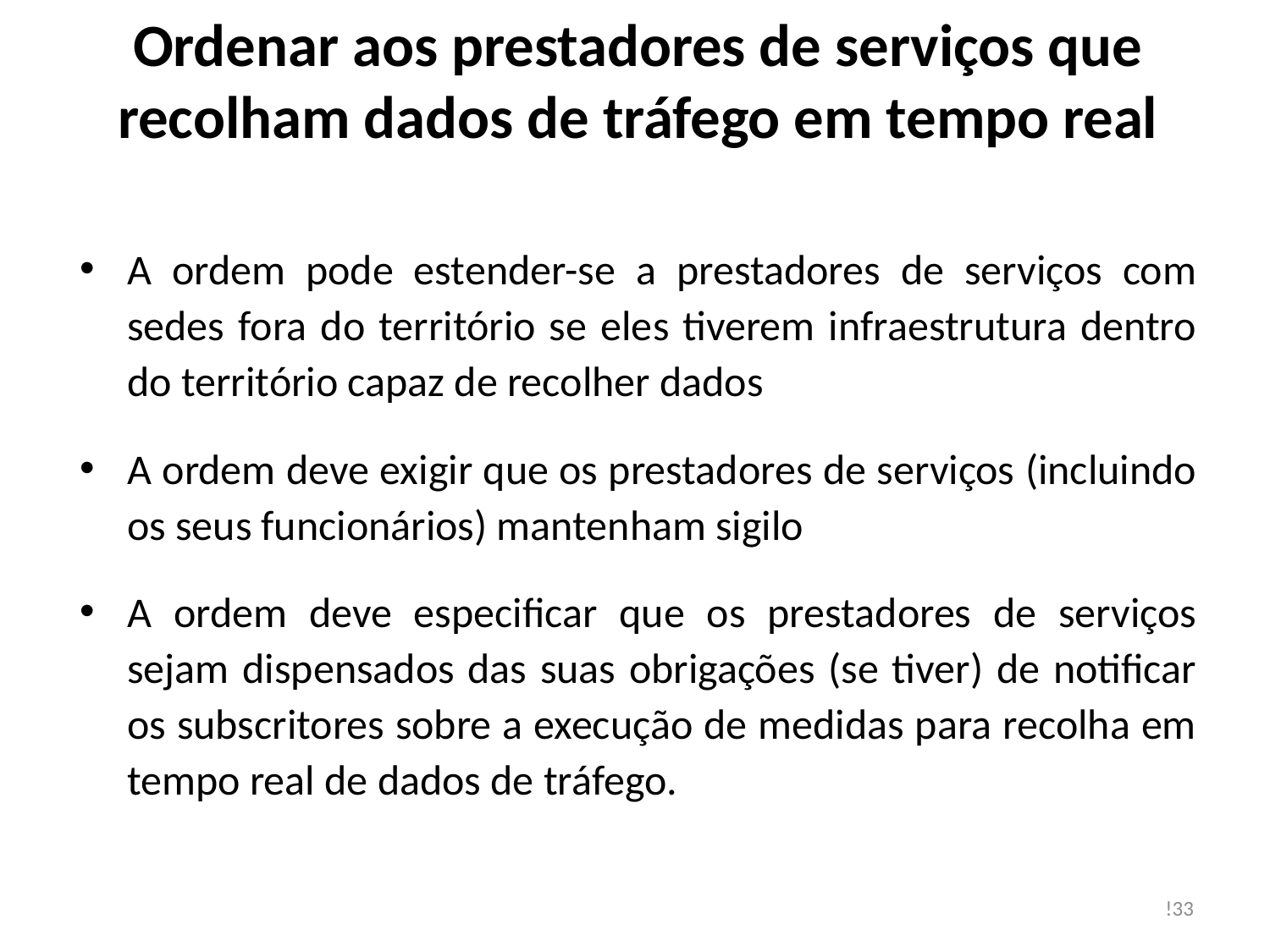

# Ordenar aos prestadores de serviços que recolham dados de tráfego em tempo real
A ordem pode estender-se a prestadores de serviços com sedes fora do território se eles tiverem infraestrutura dentro do território capaz de recolher dados
A ordem deve exigir que os prestadores de serviços (incluindo os seus funcionários) mantenham sigilo
A ordem deve especificar que os prestadores de serviços sejam dispensados das suas obrigações (se tiver) de notificar os subscritores sobre a execução de medidas para recolha em tempo real de dados de tráfego.
!33